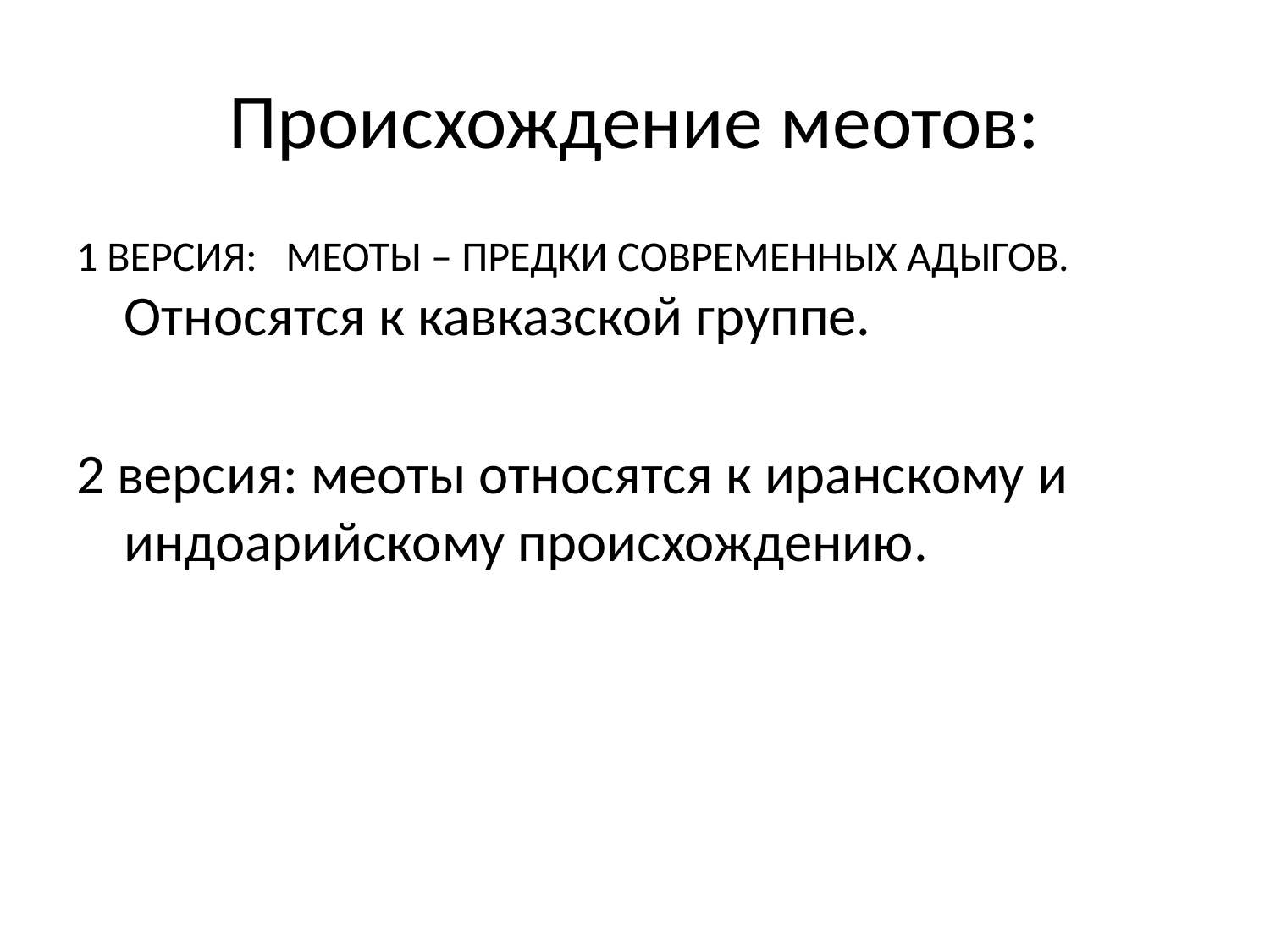

# Происхождение меотов:
1 ВЕРСИЯ:   МЕОТЫ – ПРЕДКИ СОВРЕМЕННЫХ АДЫГОВ.          Относятся к кавказской группе.

2 версия: меоты относятся к иранскому и индоарийскому происхождению.